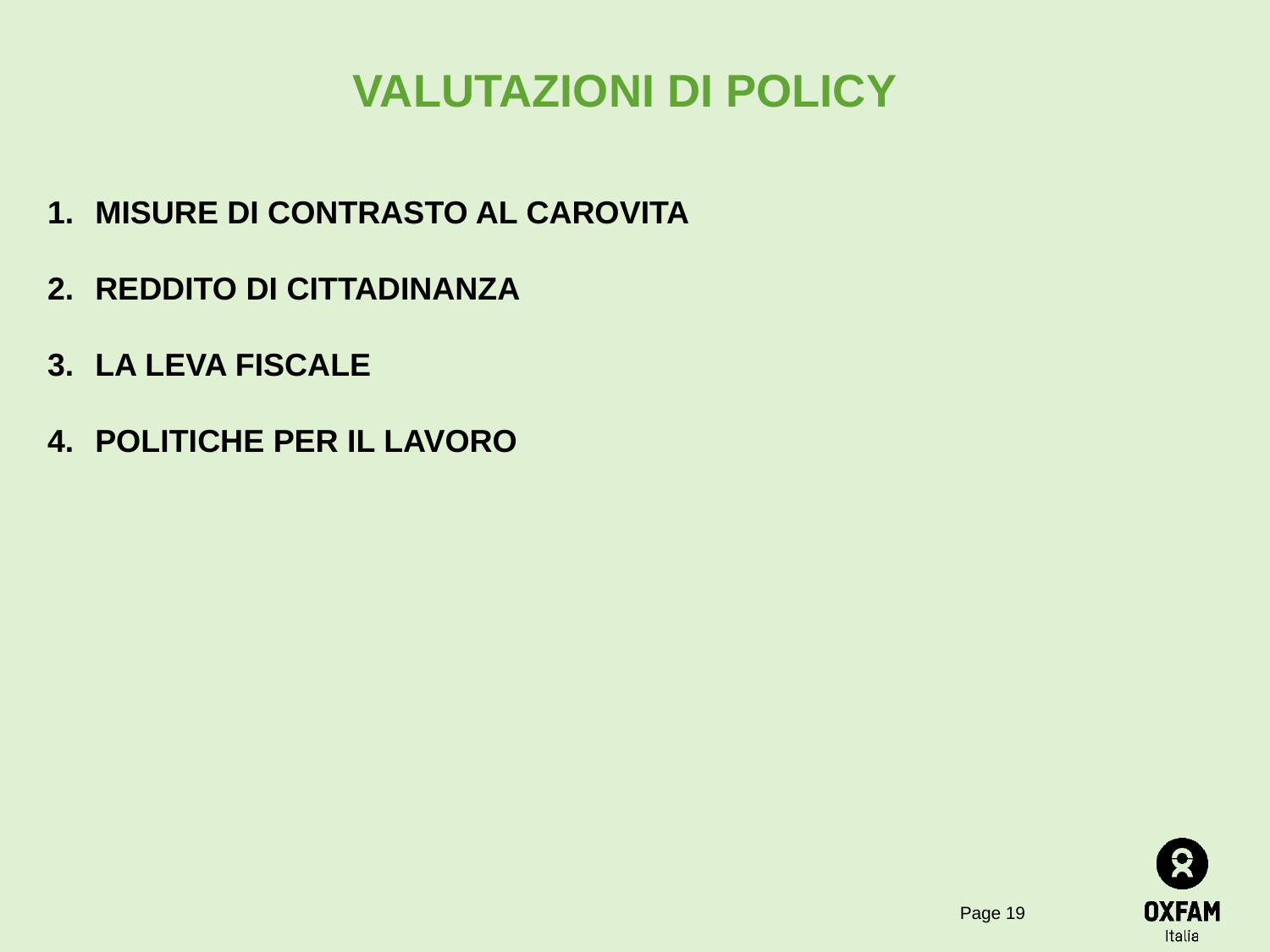

# VALUTAZIONI DI POLICY

MISURE DI CONTRASTO AL CAROVITA
REDDITO DI CITTADINANZA
LA LEVA FISCALE
POLITICHE PER IL LAVORO